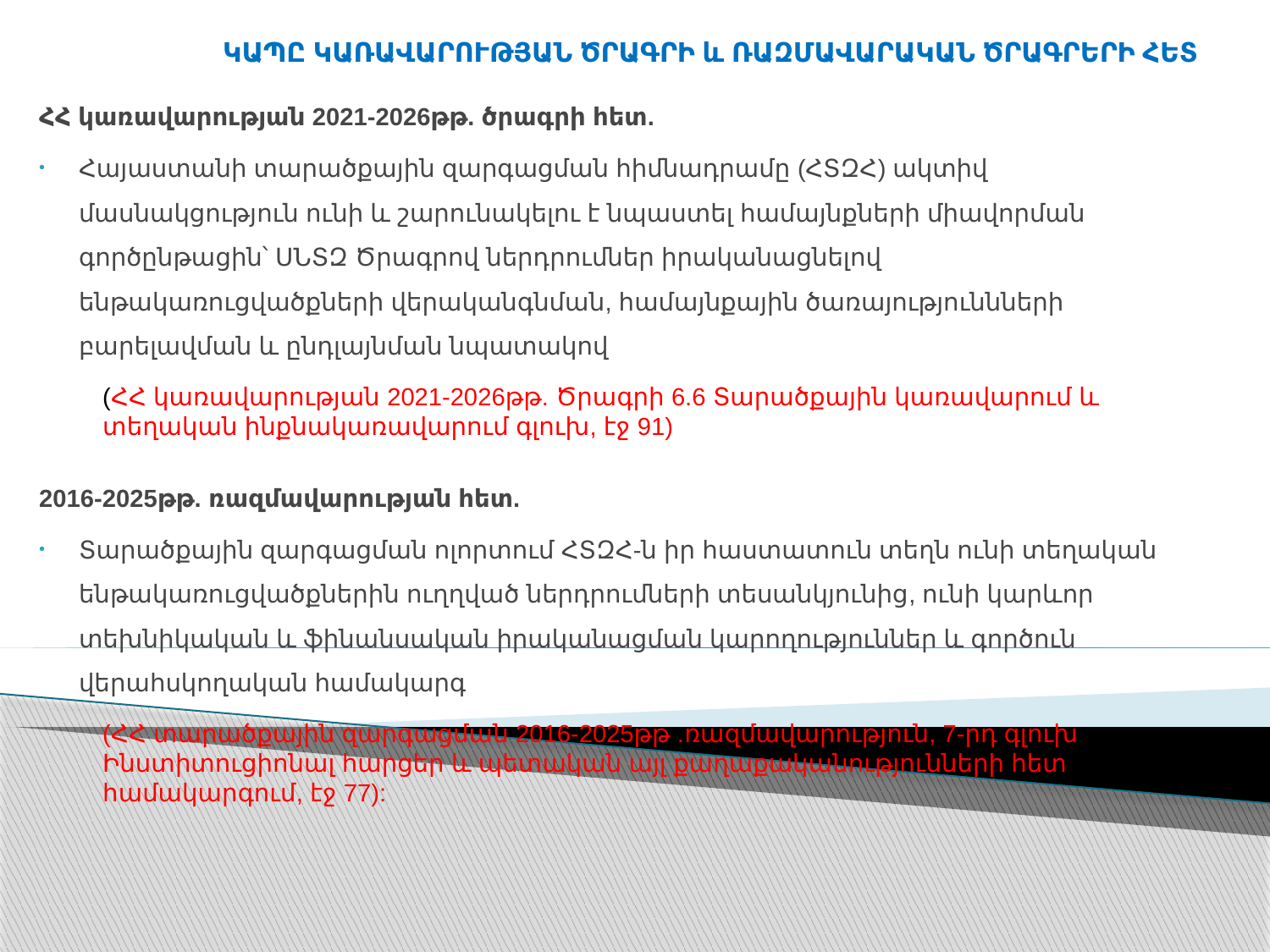

# ԿԱՊԸ ԿԱՌԱՎԱՐՈՒԹՅԱՆ ԾՐԱԳՐԻ և ՌԱԶՄԱՎԱՐԱԿԱՆ ԾՐԱԳՐԵՐԻ ՀԵՏ
ՀՀ կառավարության 2021-2026թթ. ծրագրի հետ.
Հայաստանի տարածքային զարգացման հիմնադրամը (ՀՏԶՀ) ակտիվ մասնակցություն ունի և շարունակելու է նպաստել համայնքների միավորման գործընթացին՝ ՍՆՏԶ Ծրագրով ներդրումներ իրականացնելով ենթակառուցվածքների վերականգնման, համայնքային ծառայություննների բարելավման և ընդլայնման նպատակով
(ՀՀ կառավարության 2021-2026թթ. Ծրագրի 6.6 Տարածքային կառավարում և տեղական ինքնակառավարում գլուխ, էջ 91)

2016-2025թթ. ռազմավարության հետ.
Տարածքային զարգացման ոլորտում ՀՏԶՀ-ն իր հաստատուն տեղն ունի տեղական ենթակառուցվածքներին ուղղված ներդրումների տեսանկյունից, ունի կարևոր տեխնիկական և ֆինանսական իրականացման կարողություններ և գործուն վերահսկողական համակարգ
(ՀՀ տարածքային զարգացման 2016-2025թթ .ռազմավարություն, 7-րդ գլուխ Ինստիտուցիոնալ հարցեր և պետական այլ քաղաքականությունների հետ համակարգում, էջ 77):